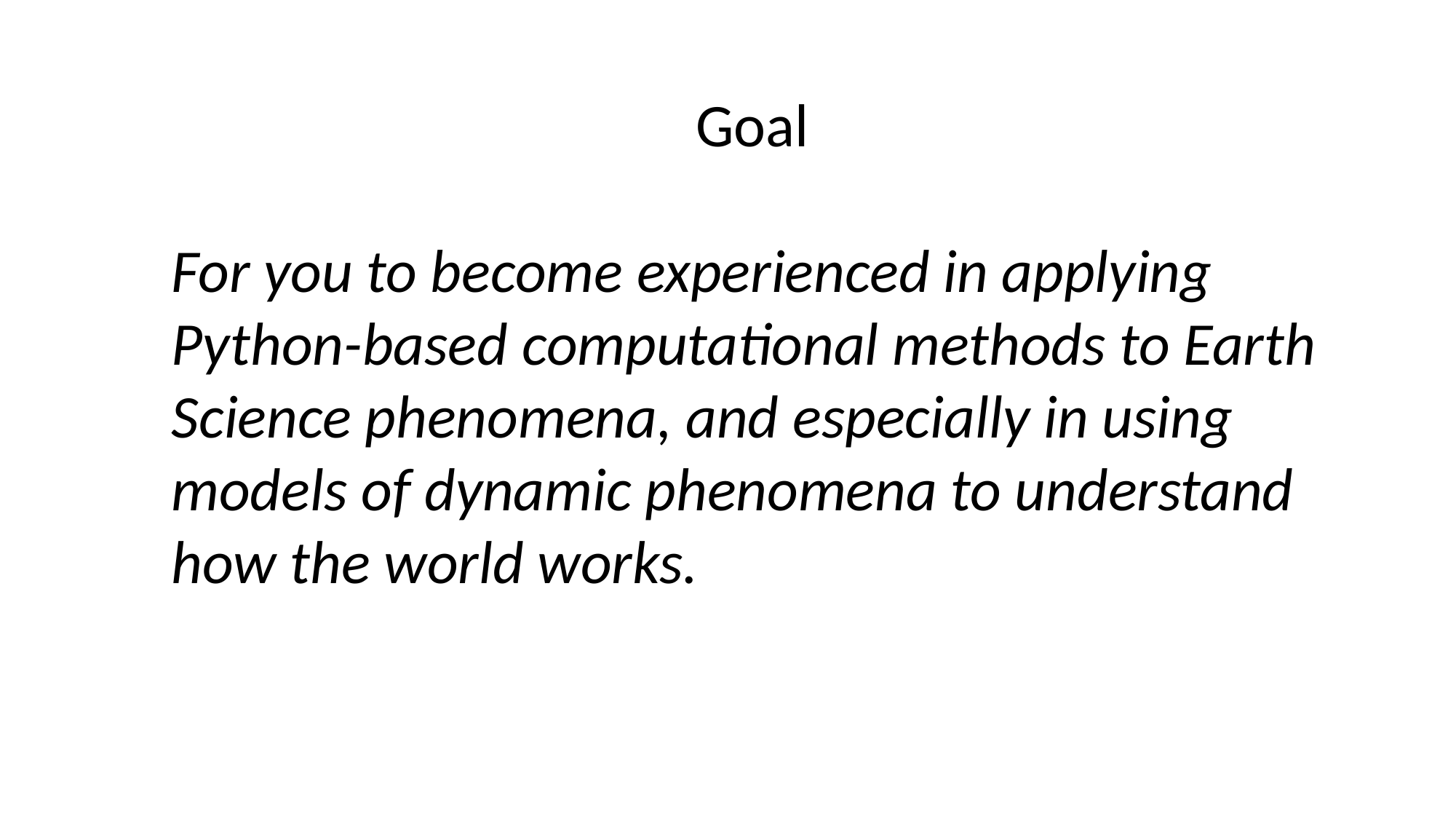

Goal

For you to become experienced in applying Python-based computational methods to Earth Science phenomena, and especially in using models of dynamic phenomena to understand how the world works.